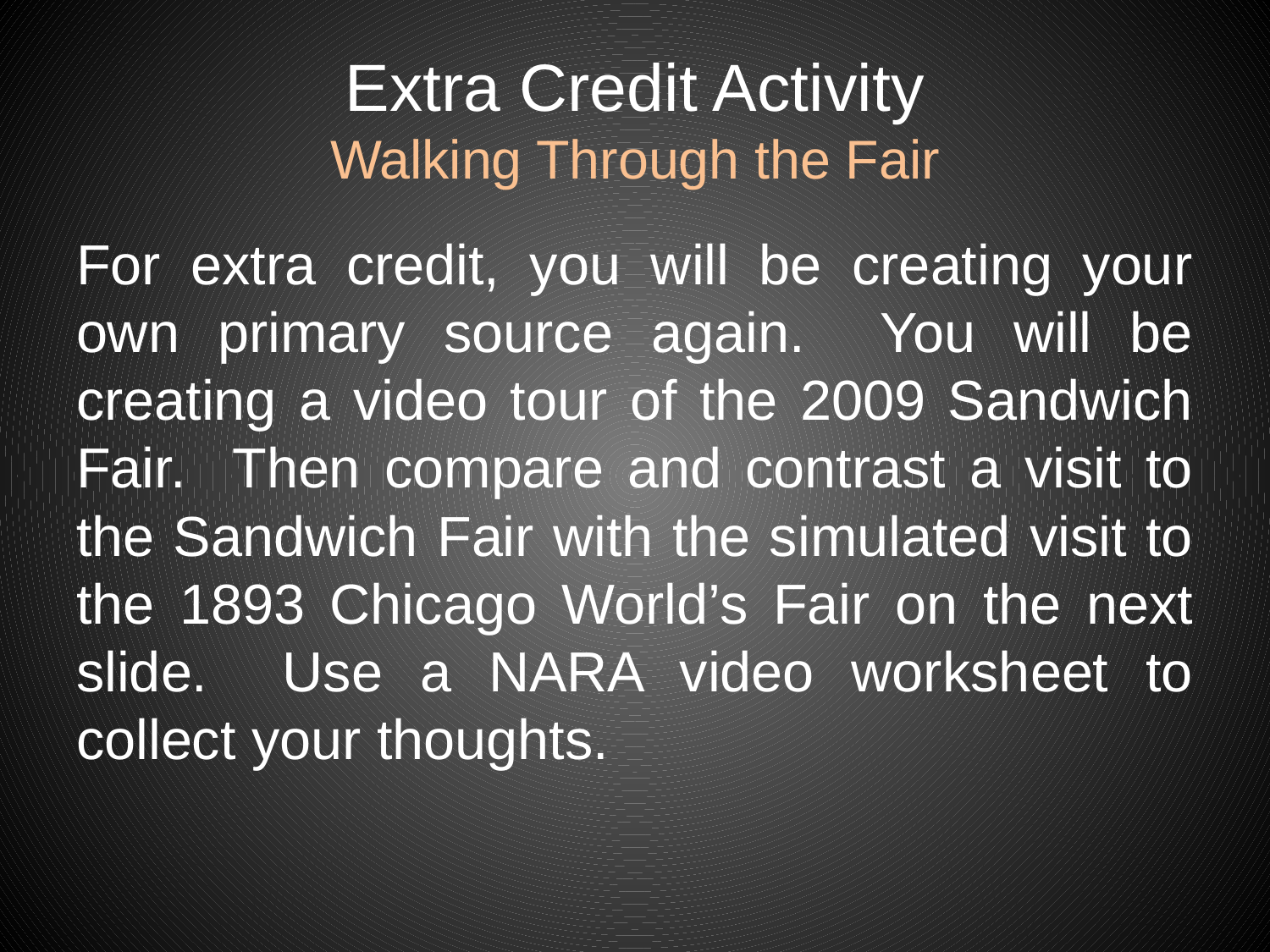

# Extra Credit Activity Walking Through the Fair
For extra credit, you will be creating your own primary source again.  You will be creating a video tour of the 2009 Sandwich Fair.  Then compare and contrast a visit to the Sandwich Fair with the simulated visit to the 1893 Chicago World’s Fair on the next slide.  Use a NARA video worksheet to collect your thoughts.